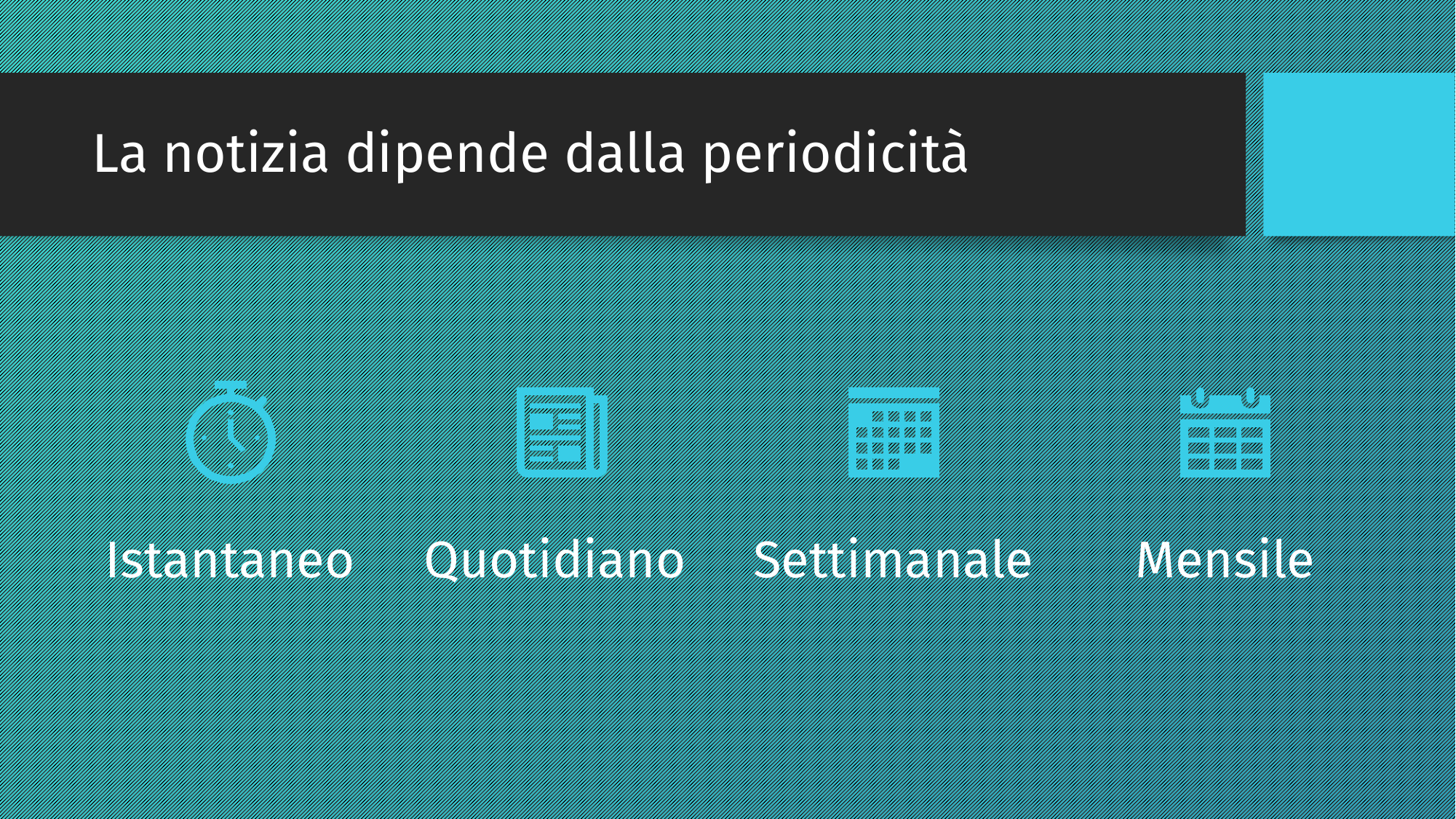

# La notizia dipende dalla periodicità
Istantaneo
Quotidiano
Settimanale
Mensile